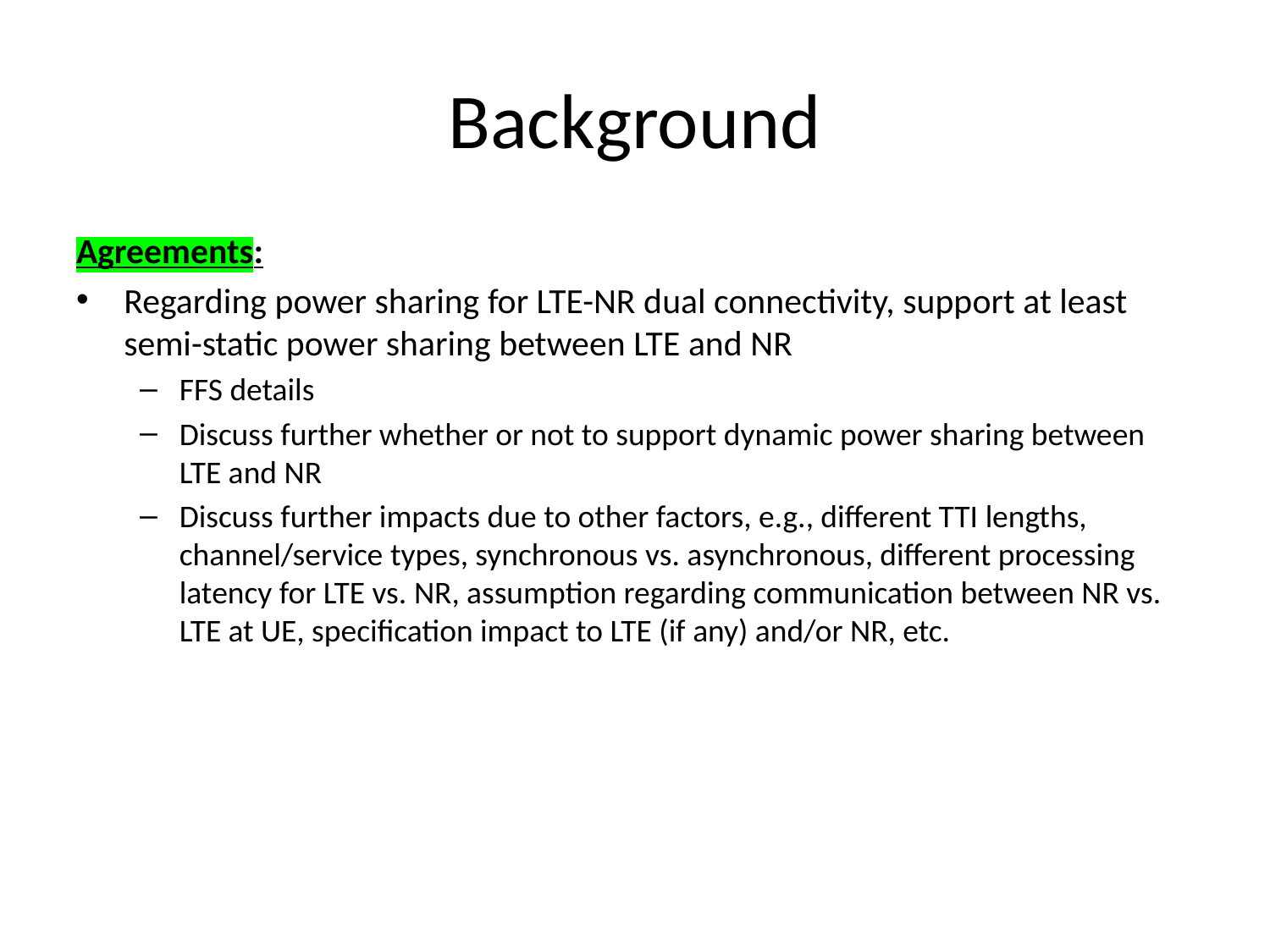

# Background
Agreements:
Regarding power sharing for LTE-NR dual connectivity, support at least semi-static power sharing between LTE and NR
FFS details
Discuss further whether or not to support dynamic power sharing between LTE and NR
Discuss further impacts due to other factors, e.g., different TTI lengths, channel/service types, synchronous vs. asynchronous, different processing latency for LTE vs. NR, assumption regarding communication between NR vs. LTE at UE, specification impact to LTE (if any) and/or NR, etc.